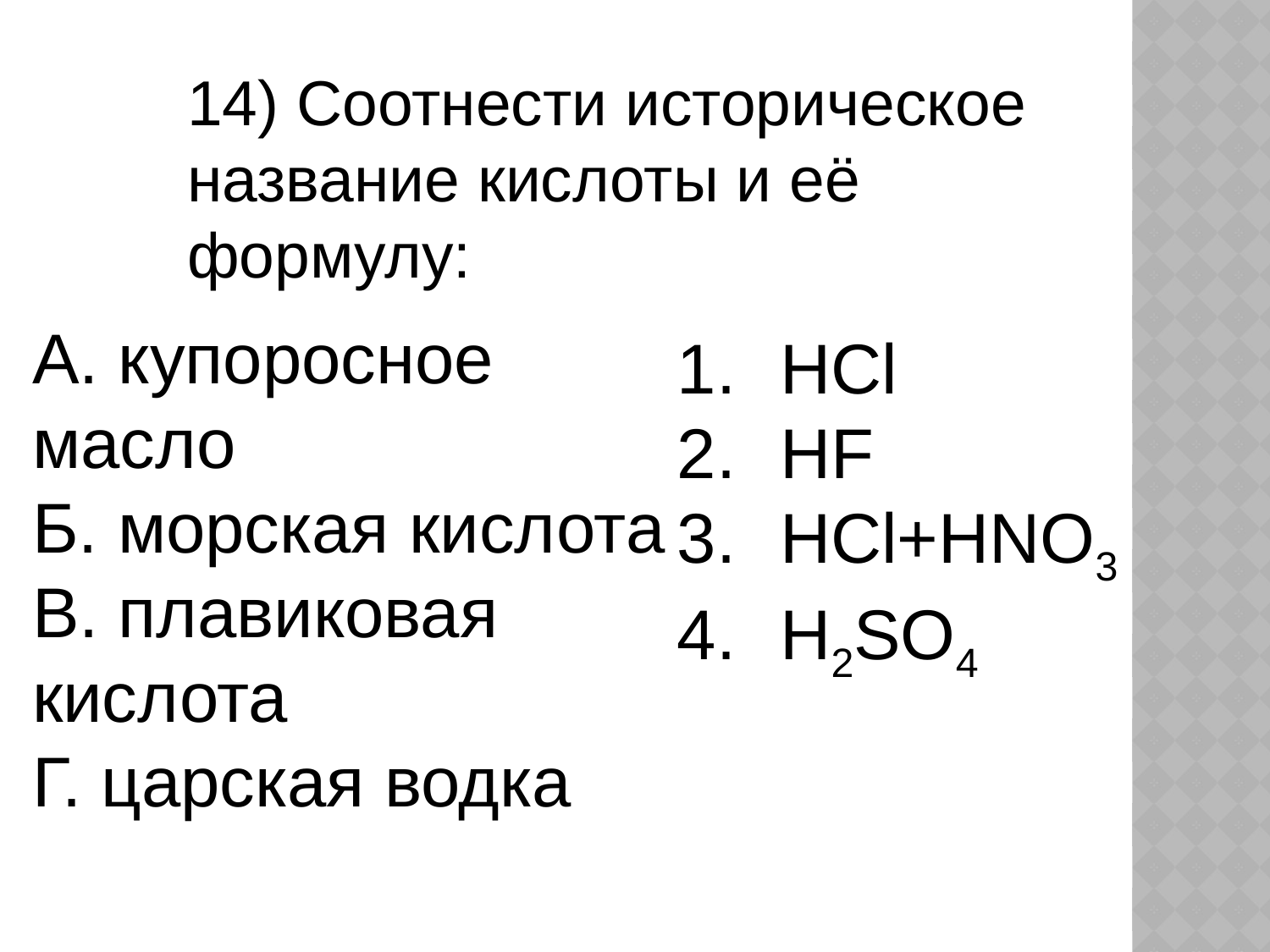

14) Соотнести историческое название кислоты и её формулу:
А. купоросное масло
Б. морская кислота
В. плавиковая кислота
Г. царская водка
HCl
HF
HCl+HNO3
H2SO4